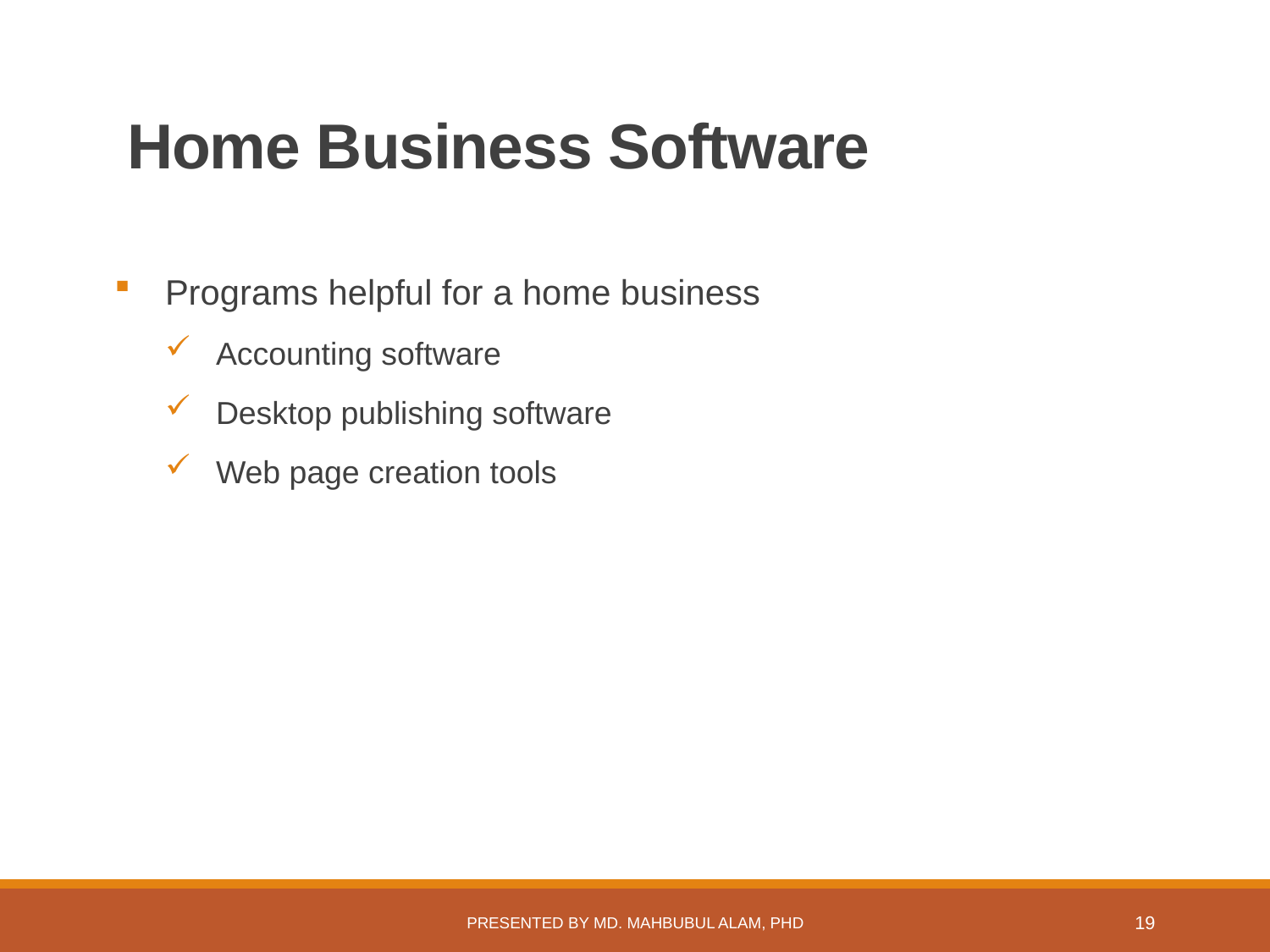

# Home Business Software
Programs helpful for a home business
Accounting software
Desktop publishing software
Web page creation tools

Presented by Md. Mahbubul Alam, PhD
19